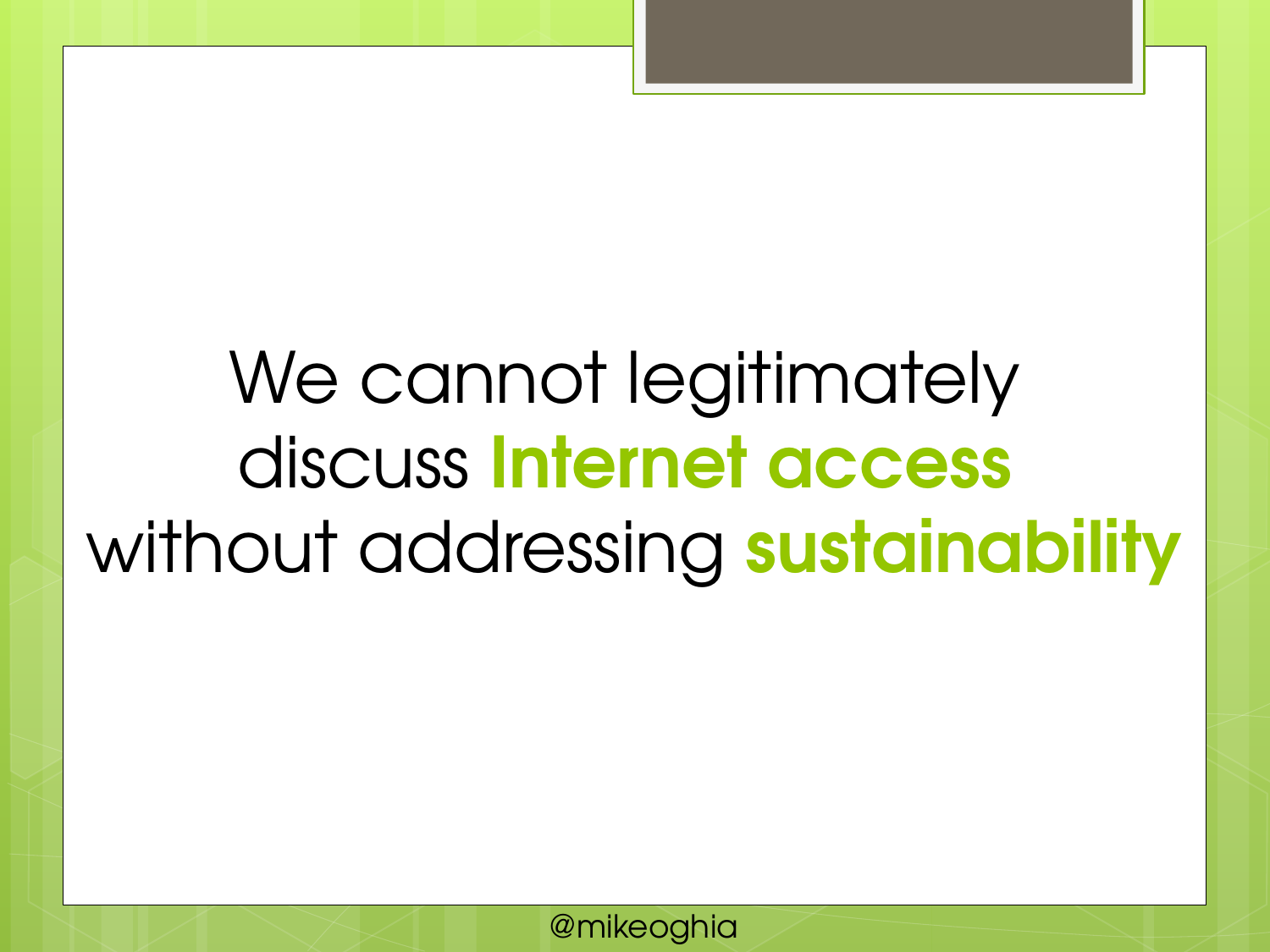

We cannot legitimately
discuss Internet access
without addressing sustainability

@mikeoghia